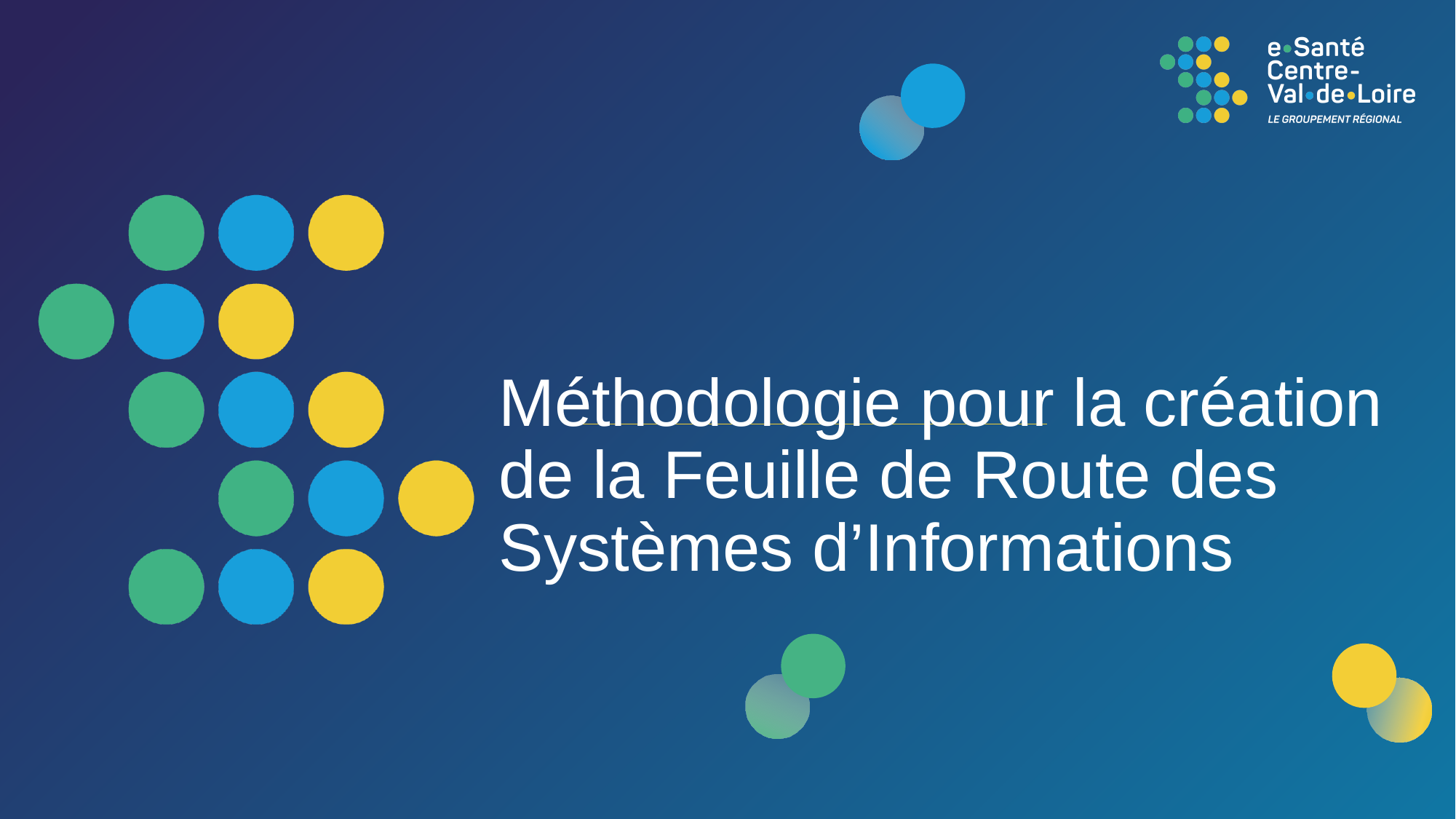

# Méthodologie pour la création de la Feuille de Route des Systèmes d’Informations